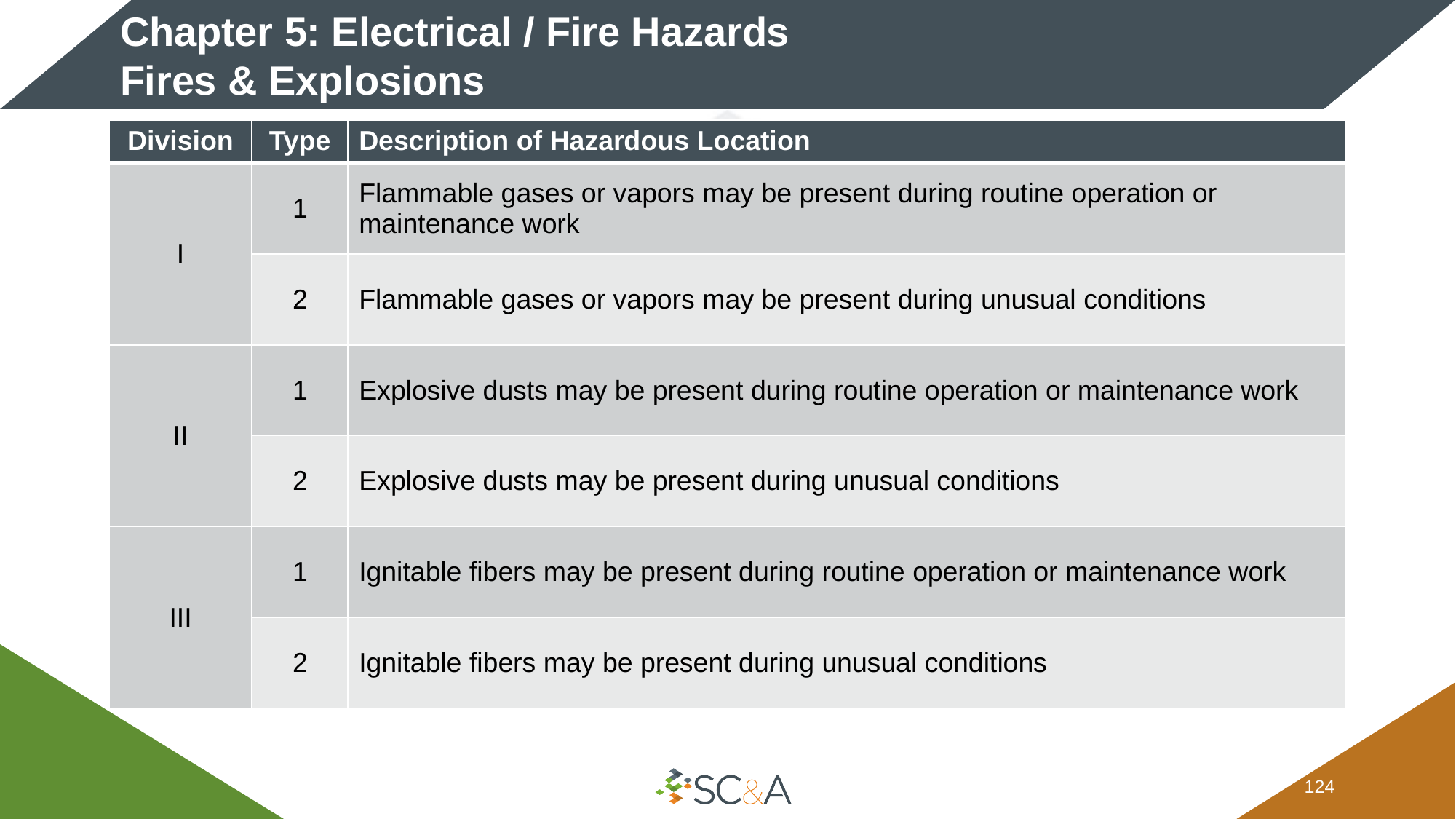

# Chapter 5: Electrical / Fire Hazards Fires & Explosions
| Division | Type | Description of Hazardous Location |
| --- | --- | --- |
| I | 1 | Flammable gases or vapors may be present during routine operation or maintenance work |
|  | 2 | Flammable gases or vapors may be present during unusual conditions |
| II | 1 | Explosive dusts may be present during routine operation or maintenance work |
|  | 2 | Explosive dusts may be present during unusual conditions |
| III | 1 | Ignitable fibers may be present during routine operation or maintenance work |
|  | 2 | Ignitable fibers may be present during unusual conditions |
124